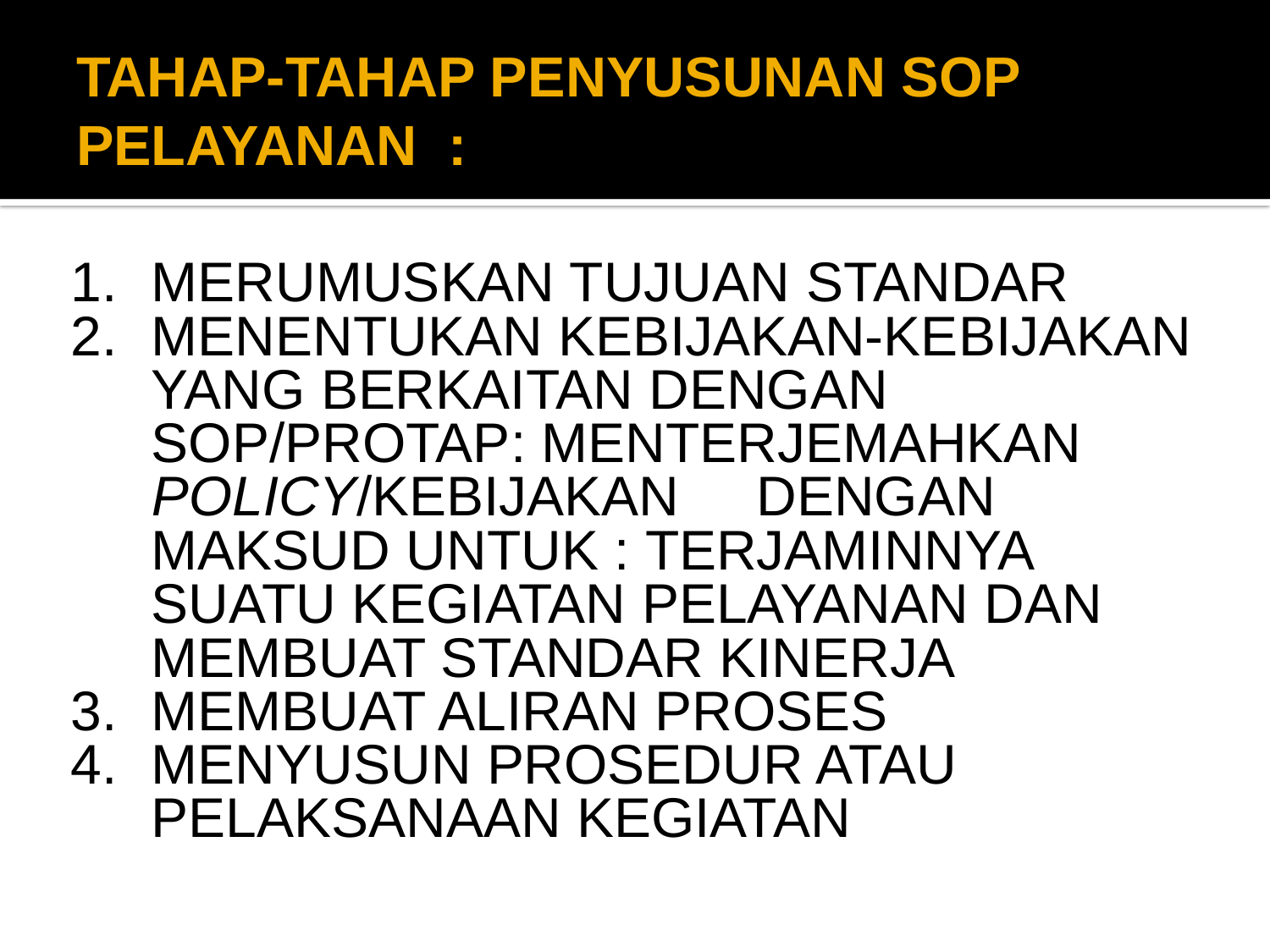

# TAHAP-TAHAP PENYUSUNAN SOP PELAYANAN  :
MERUMUSKAN TUJUAN STANDAR
MENENTUKAN KEBIJAKAN-KEBIJAKAN YANG BERKAITAN DENGAN SOP/PROTAP: MENTERJEMAHKAN POLICY/KEBIJAKAN     DENGAN MAKSUD UNTUK : TERJAMINNYA SUATU KEGIATAN PELAYANAN DAN MEMBUAT STANDAR KINERJA
MEMBUAT ALIRAN PROSES
MENYUSUN PROSEDUR ATAU PELAKSANAAN KEGIATAN